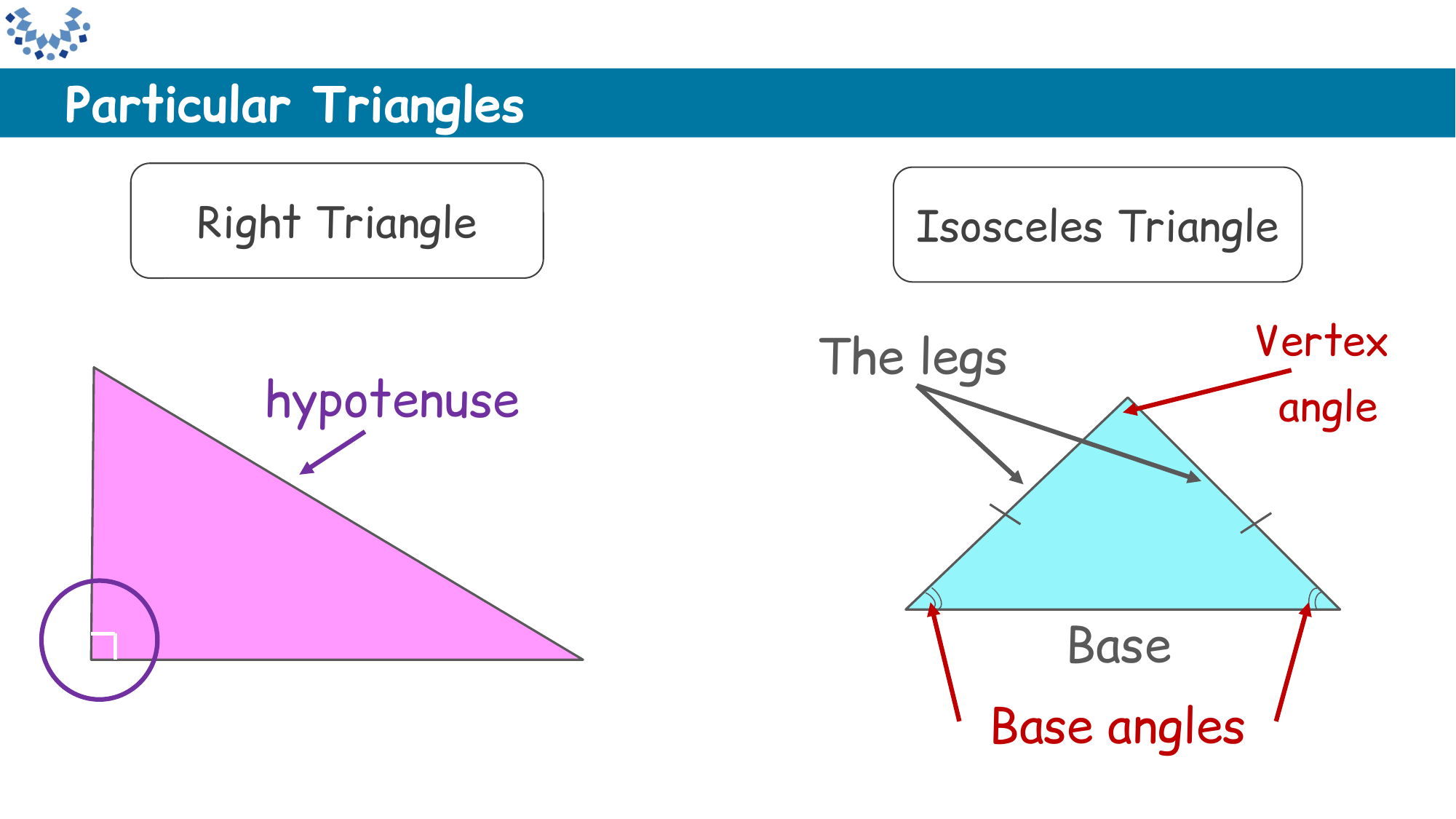

Particular Triangles
Right Triangle
Isosceles Triangle
Vertex
angle
The legs
hypotenuse

Base
Base angles